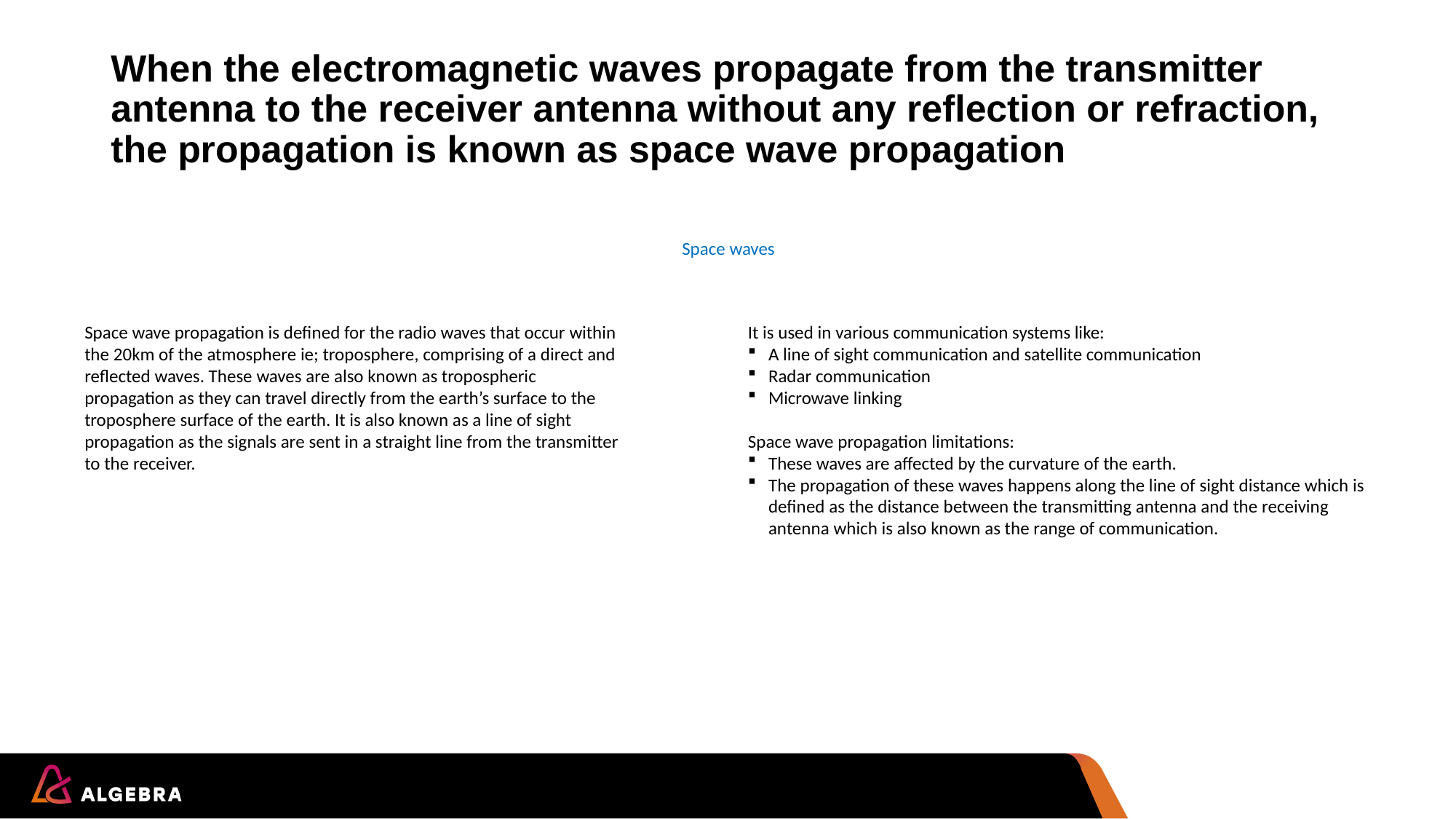

# When the electromagnetic waves propagate from the transmitter antenna to the receiver antenna without any reflection or refraction, the propagation is known as space wave propagation
Space waves
Space wave propagation is defined for the radio waves that occur within the 20km of the atmosphere ie; troposphere, comprising of a direct and reflected waves. These waves are also known as tropospheric propagation as they can travel directly from the earth’s surface to the troposphere surface of the earth. It is also known as a line of sight propagation as the signals are sent in a straight line from the transmitter to the receiver.
It is used in various communication systems like:
A line of sight communication and satellite communication
Radar communication
Microwave linking

Space wave propagation limitations:
These waves are affected by the curvature of the earth.
The propagation of these waves happens along the line of sight distance which is defined as the distance between the transmitting antenna and the receiving antenna which is also known as the range of communication.